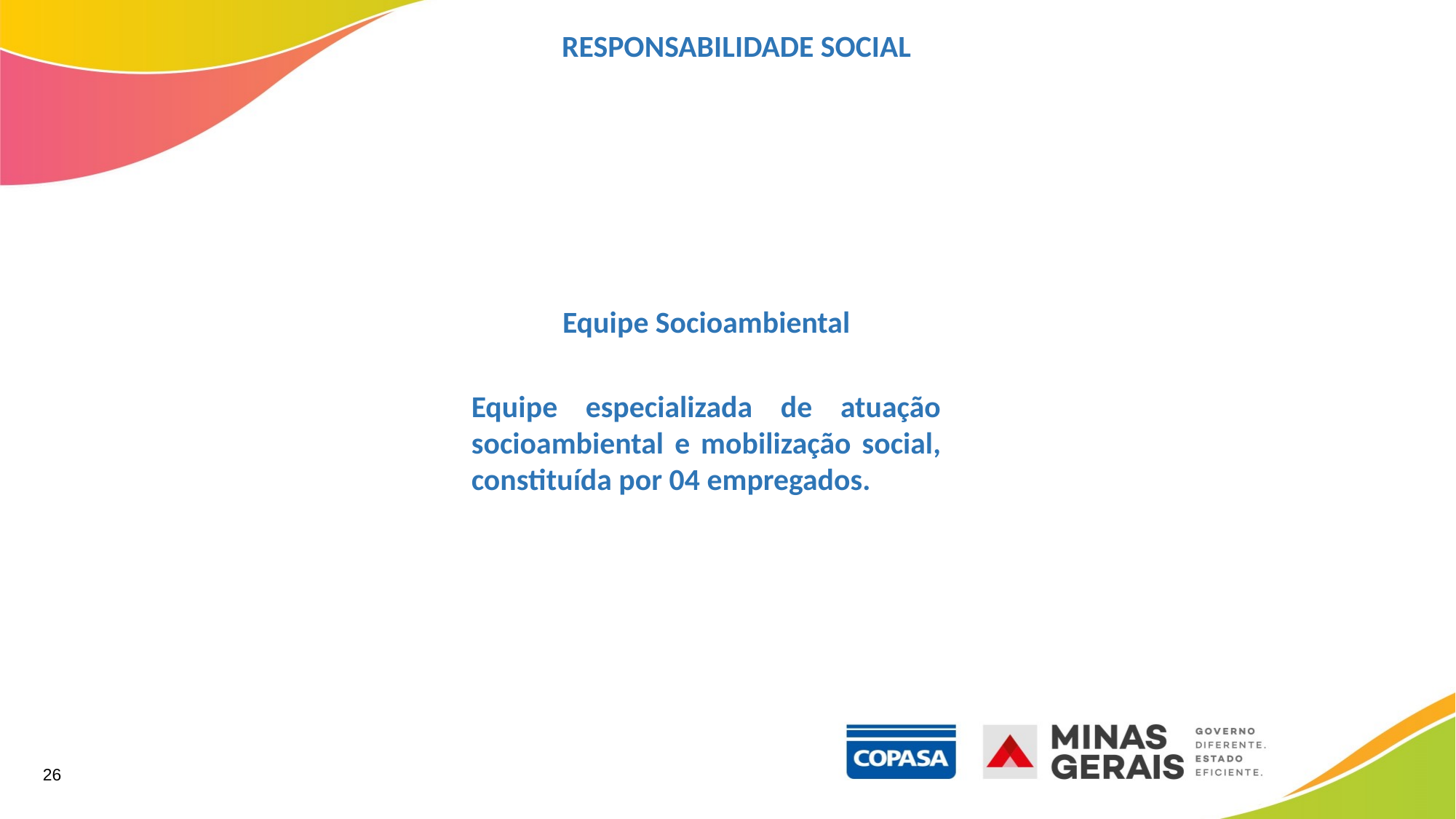

RESPONSABILIDADE SOCIAL
Equipe Socioambiental

Equipe especializada de atuação socioambiental e mobilização social, constituída por 04 empregados.
26